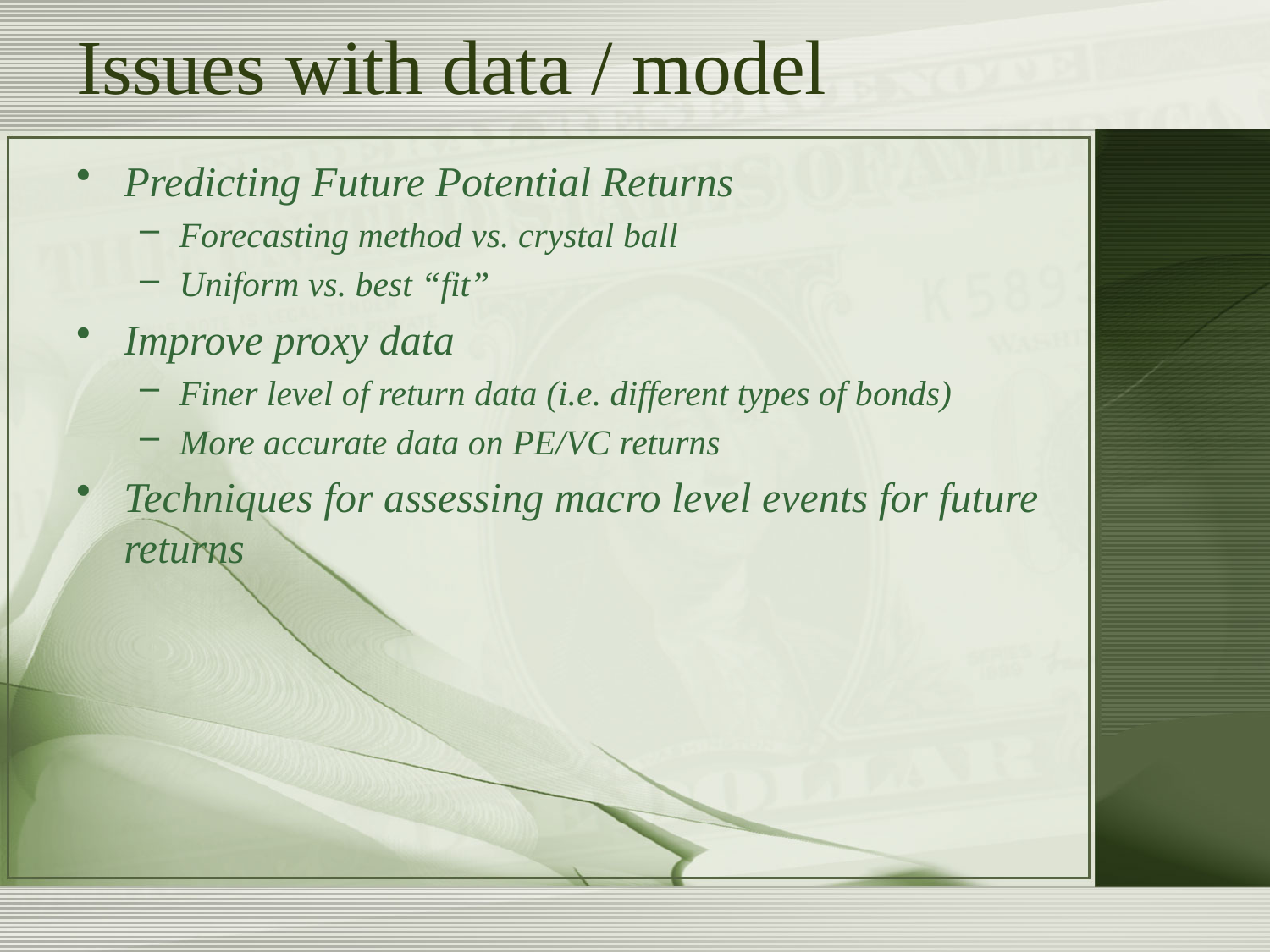

# Issues with data / model
Predicting Future Potential Returns
Forecasting method vs. crystal ball
Uniform vs. best “fit”
Improve proxy data
Finer level of return data (i.e. different types of bonds)
More accurate data on PE/VC returns
Techniques for assessing macro level events for future returns